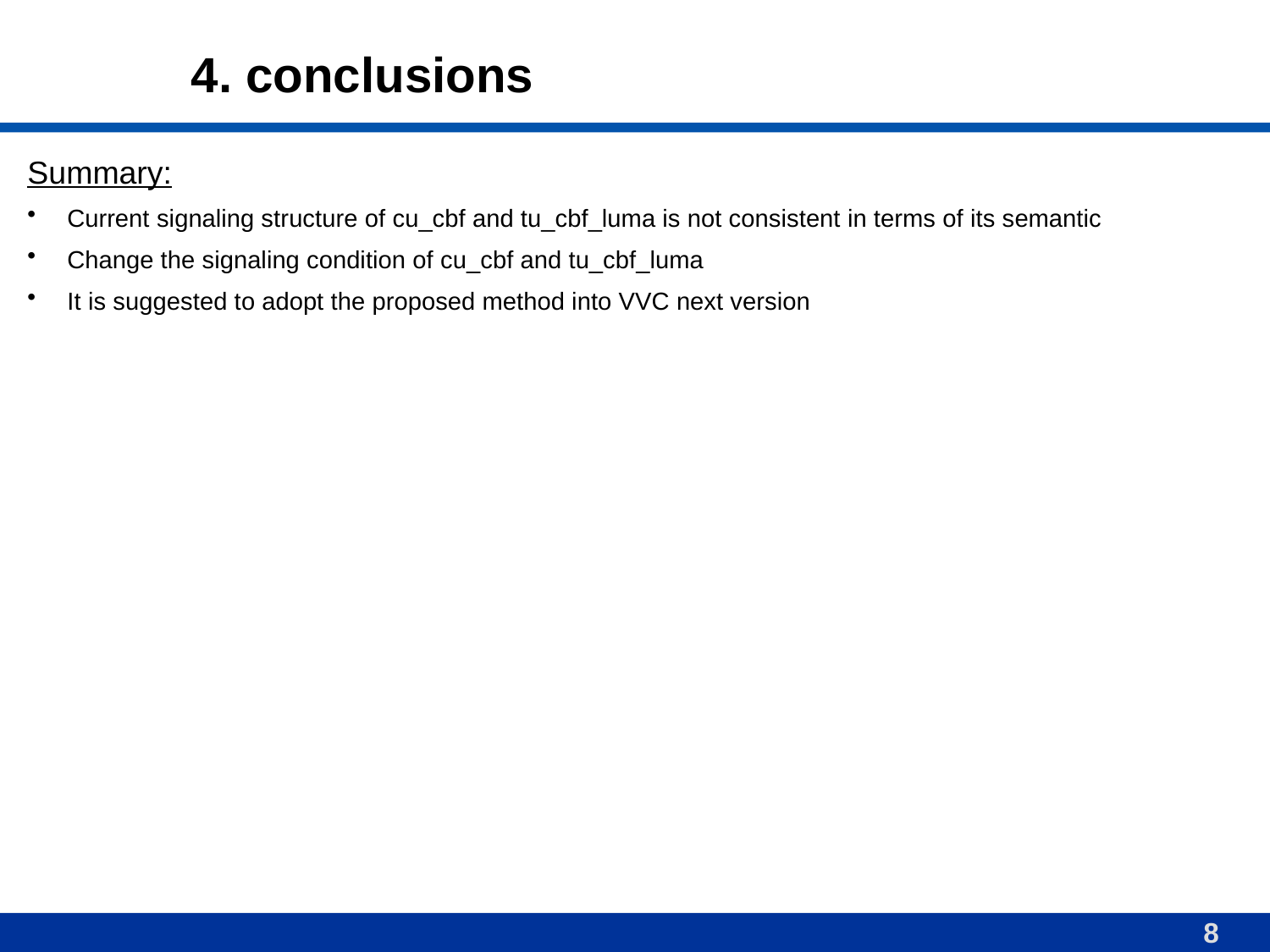

# 4. conclusions
Summary:
Current signaling structure of cu_cbf and tu_cbf_luma is not consistent in terms of its semantic
Change the signaling condition of cu_cbf and tu_cbf_luma
It is suggested to adopt the proposed method into VVC next version
8